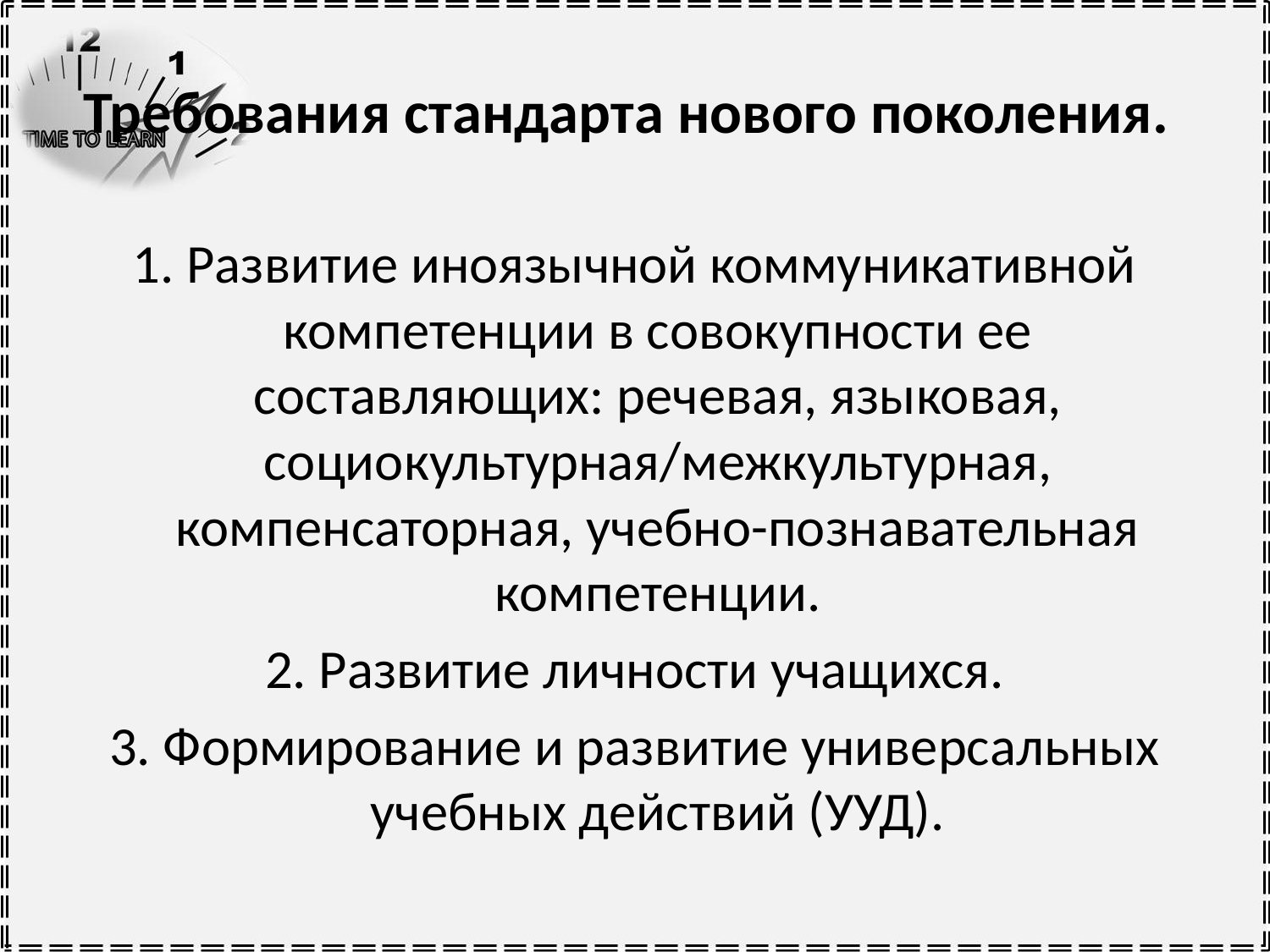

# Требования стандарта нового поколения.
1. Развитие иноязычной коммуникативной компетенции в совокупности ее составляющих: речевая, языковая, социокультурная/межкультурная, компенсаторная, учебно-познавательная компетенции.
2. Развитие личности учащихся.
3. Формирование и развитие универсальных учебных действий (УУД).